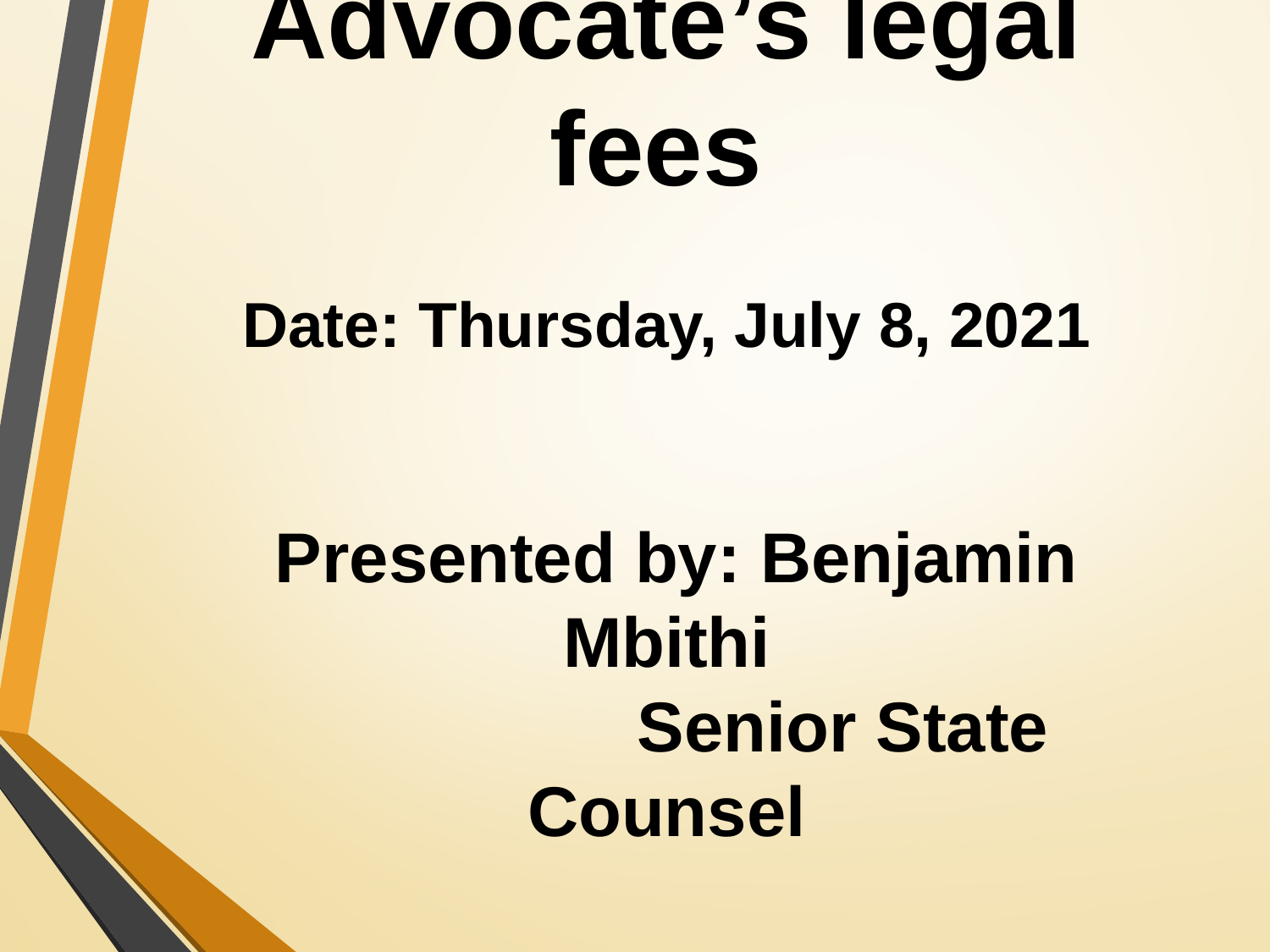

# Advocate’s legal fees Date: Thursday, July 8, 2021 Presented by: Benjamin Mbithi Senior State Counsel